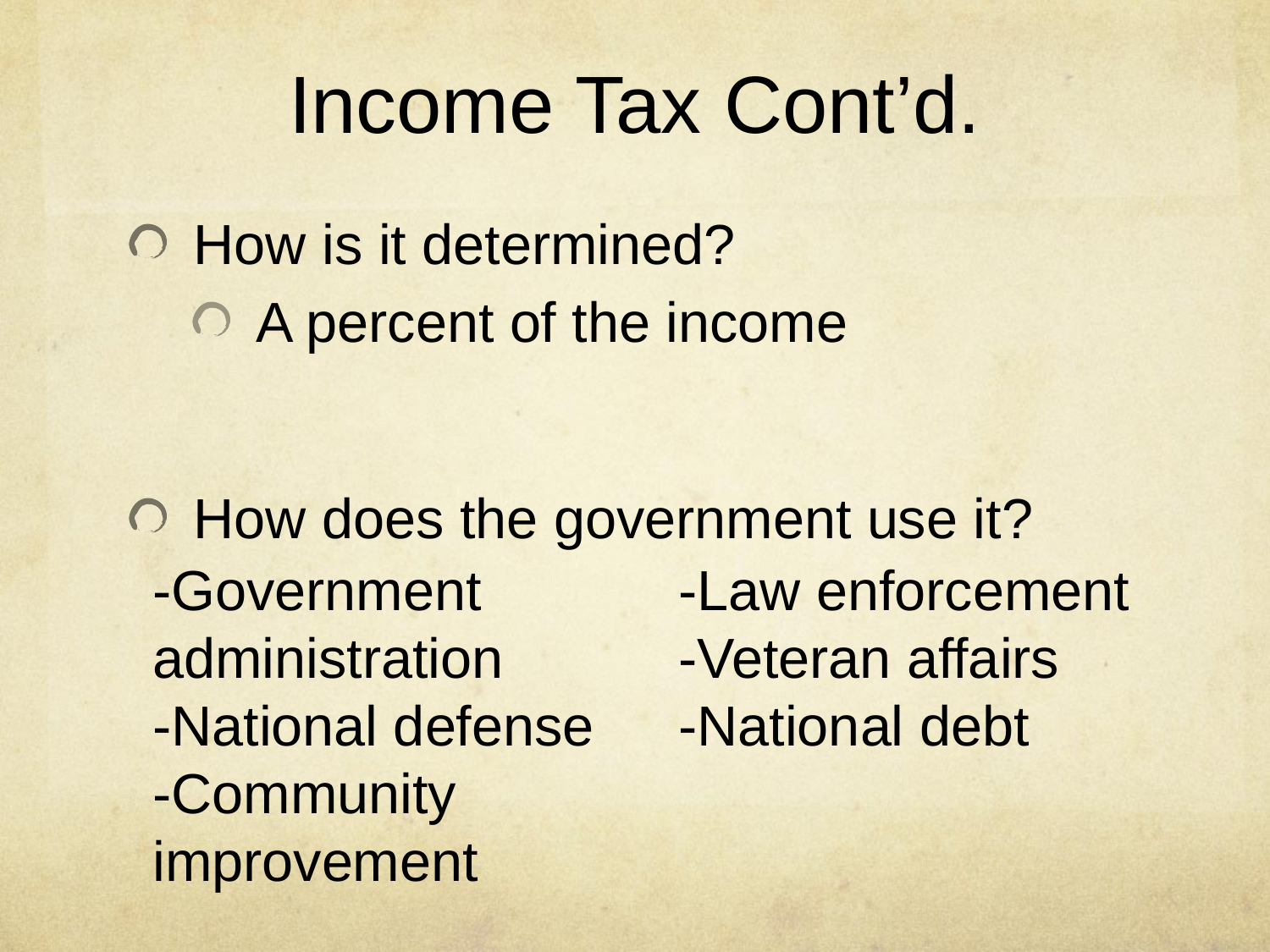

# Income Tax Cont’d.
How is it determined?
A percent of the income

How does the government use it?
-Government      administration
-National defense
-Community improvement

-Social programs
-Law enforcement
-Veteran affairs
-National debt